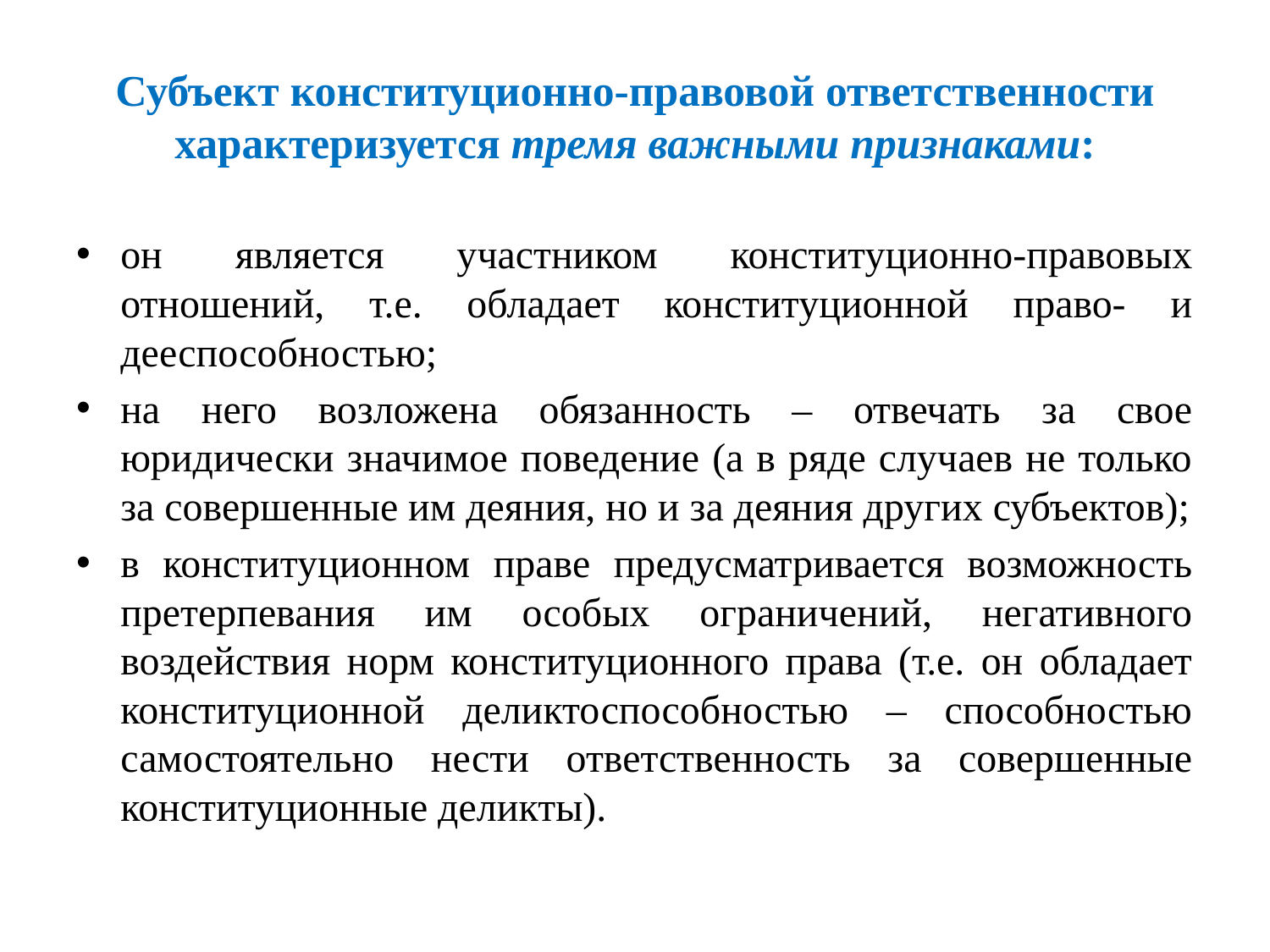

# Субъект конституционно-правовой ответственности характеризуется тремя важными признаками:
он является участником конституционно-правовых отношений, т.е. обладает конституционной право- и дееспособностью;
на него возложена обязанность – отвечать за свое юридически значимое поведение (а в ряде случаев не только за совершенные им деяния, но и за деяния других субъектов);
в конституционном праве предусматривается возможность претерпевания им особых ограничений, негативного воздействия норм конституционного права (т.е. он обладает конституционной деликтоспособностью – способностью самостоятельно нести ответственность за совершенные конституционные деликты).